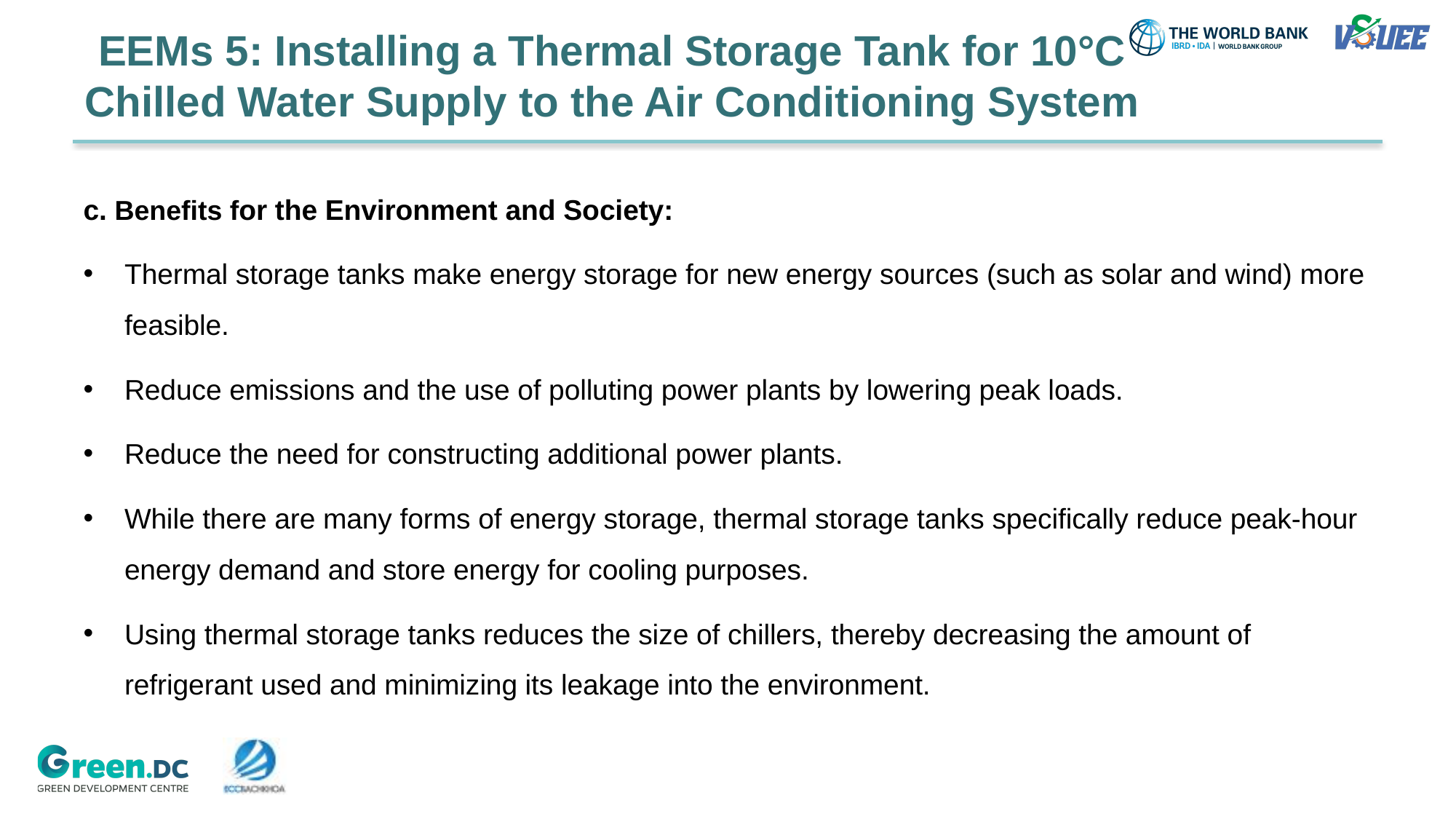

EEMs 5: Installing a Thermal Storage Tank for 10°C Chilled Water Supply to the Air Conditioning System
c. Benefits for the Environment and Society:
Thermal storage tanks make energy storage for new energy sources (such as solar and wind) more feasible.
Reduce emissions and the use of polluting power plants by lowering peak loads.
Reduce the need for constructing additional power plants.
While there are many forms of energy storage, thermal storage tanks specifically reduce peak-hour energy demand and store energy for cooling purposes.
Using thermal storage tanks reduces the size of chillers, thereby decreasing the amount of refrigerant used and minimizing its leakage into the environment.